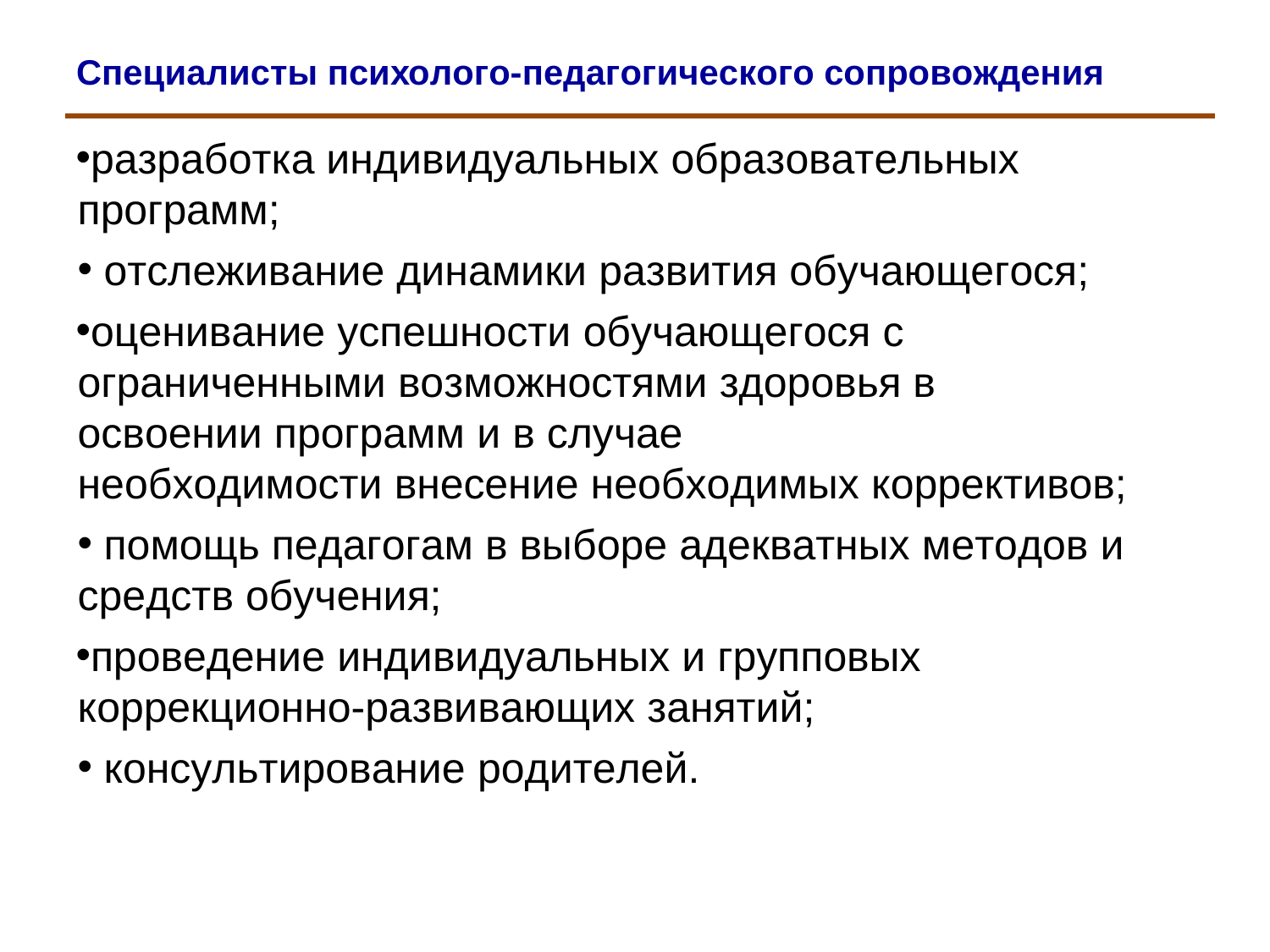

# Специалисты психолого-педагогического сопровождения
разработка индивидуальных образовательных
программ;
отслеживание динамики развития обучающегося;
оценивание успешности обучающегося с ограниченными возможностями здоровья в освоении программ и в случае
необходимости внесение необходимых коррективов;
помощь педагогам в выборе адекватных методов и
средств обучения;
проведение индивидуальных и групповых коррекционно-развивающих занятий;
консультирование родителей.